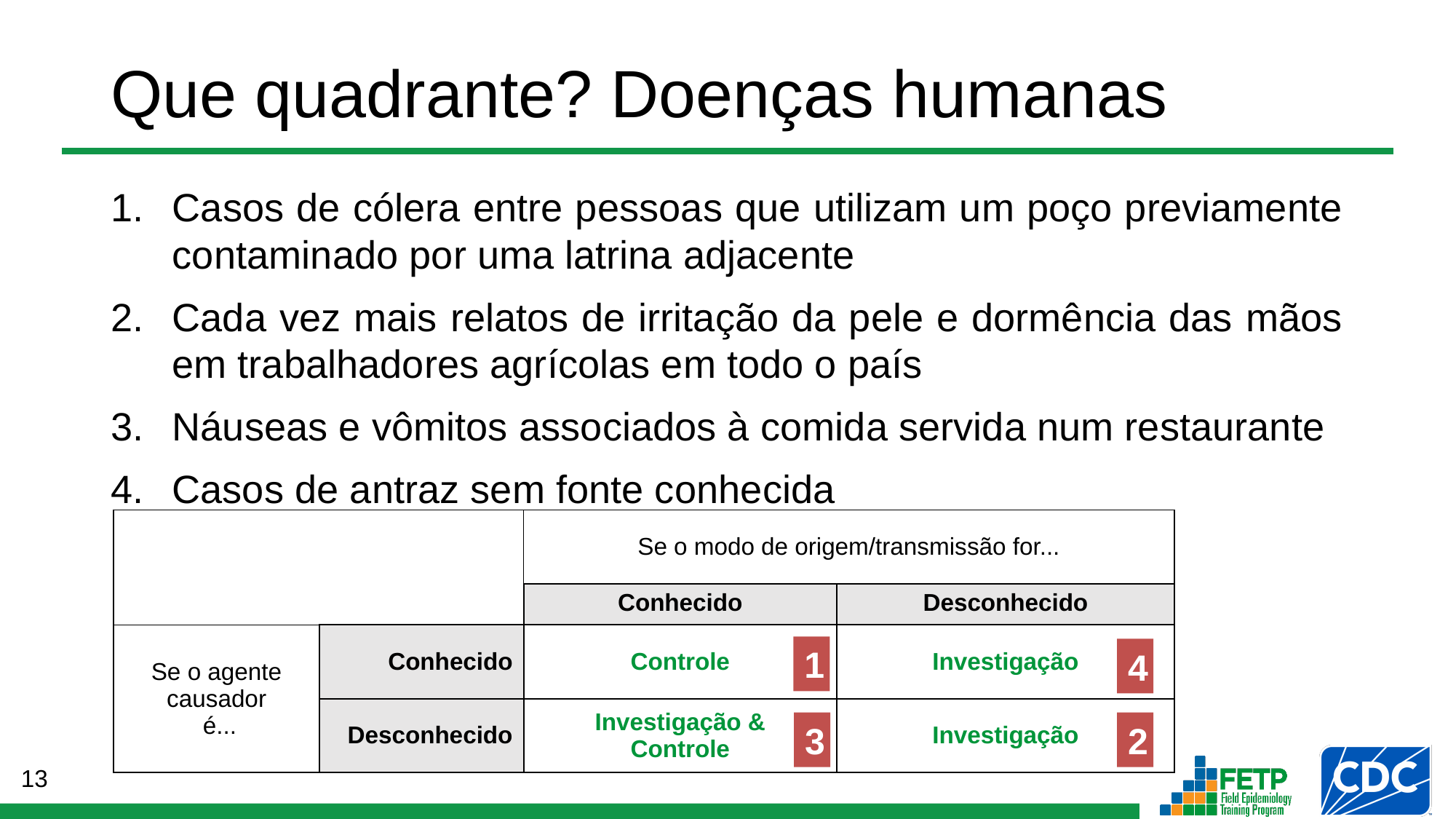

# Que quadrante? Doenças humanas
Casos de cólera entre pessoas que utilizam um poço previamente contaminado por uma latrina adjacente
Cada vez mais relatos de irritação da pele e dormência das mãos em trabalhadores agrícolas em todo o país
Náuseas e vômitos associados à comida servida num restaurante
Casos de antraz sem fonte conhecida
|  |  | Se o modo de origem/transmissão for... |  |
| --- | --- | --- | --- |
|  |  | Conhecido | Desconhecido |
| Se o agente causador é... | Conhecido | Controle | Investigação |
|  | Desconhecido | Investigação & Controle | Investigação |
1
4
3
2